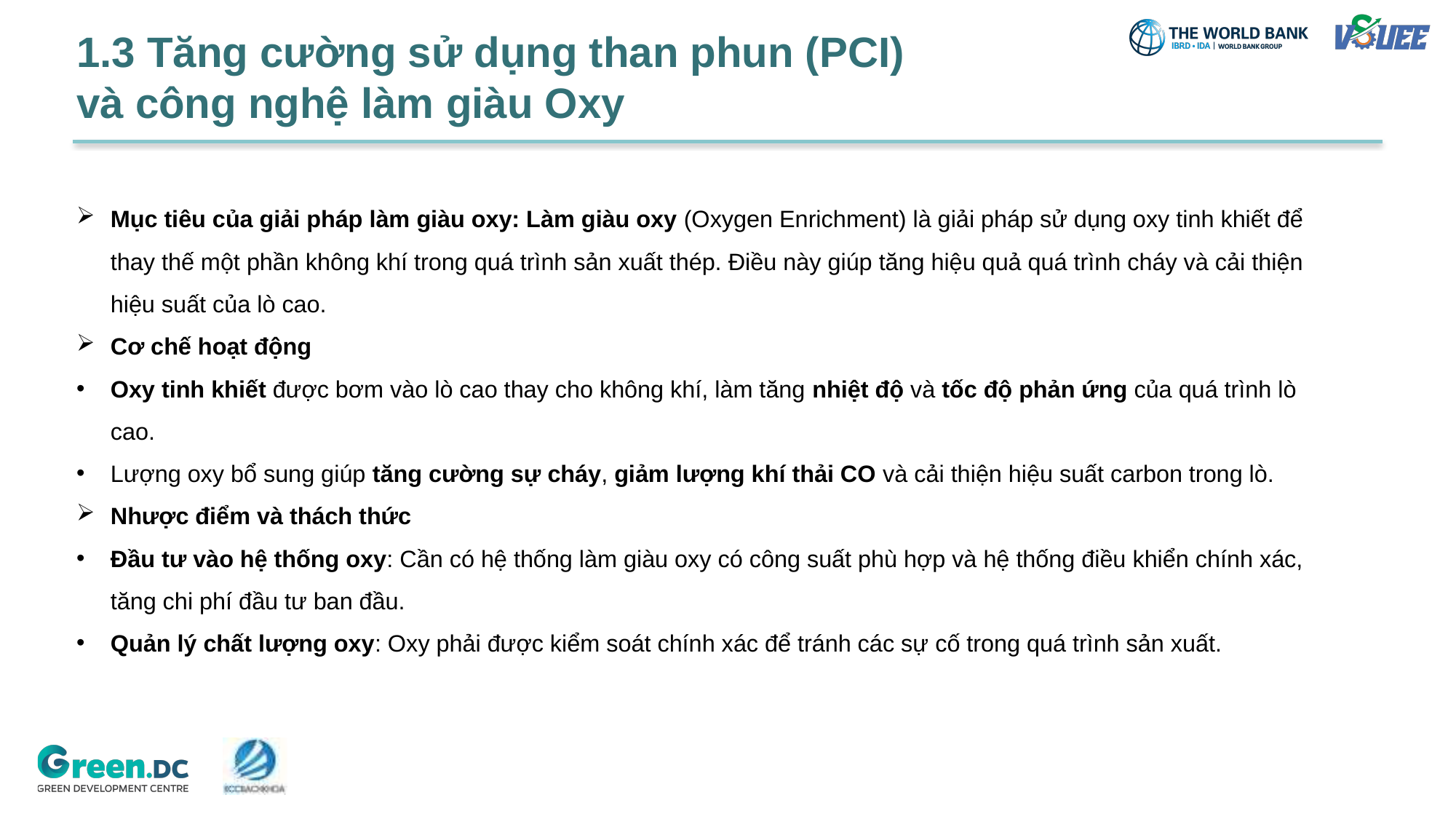

1.3 Tăng cường sử dụng than phun (PCI)
và công nghệ làm giàu Oxy

Mục tiêu của giải pháp làm giàu oxy: Làm giàu oxy (Oxygen Enrichment) là giải pháp sử dụng oxy tinh khiết để thay thế một phần không khí trong quá trình sản xuất thép. Điều này giúp tăng hiệu quả quá trình cháy và cải thiện hiệu suất của lò cao.
Cơ chế hoạt động
Oxy tinh khiết được bơm vào lò cao thay cho không khí, làm tăng nhiệt độ và tốc độ phản ứng của quá trình lò cao.
Lượng oxy bổ sung giúp tăng cường sự cháy, giảm lượng khí thải CO và cải thiện hiệu suất carbon trong lò.
Nhược điểm và thách thức
Đầu tư vào hệ thống oxy: Cần có hệ thống làm giàu oxy có công suất phù hợp và hệ thống điều khiển chính xác, tăng chi phí đầu tư ban đầu.
Quản lý chất lượng oxy: Oxy phải được kiểm soát chính xác để tránh các sự cố trong quá trình sản xuất.